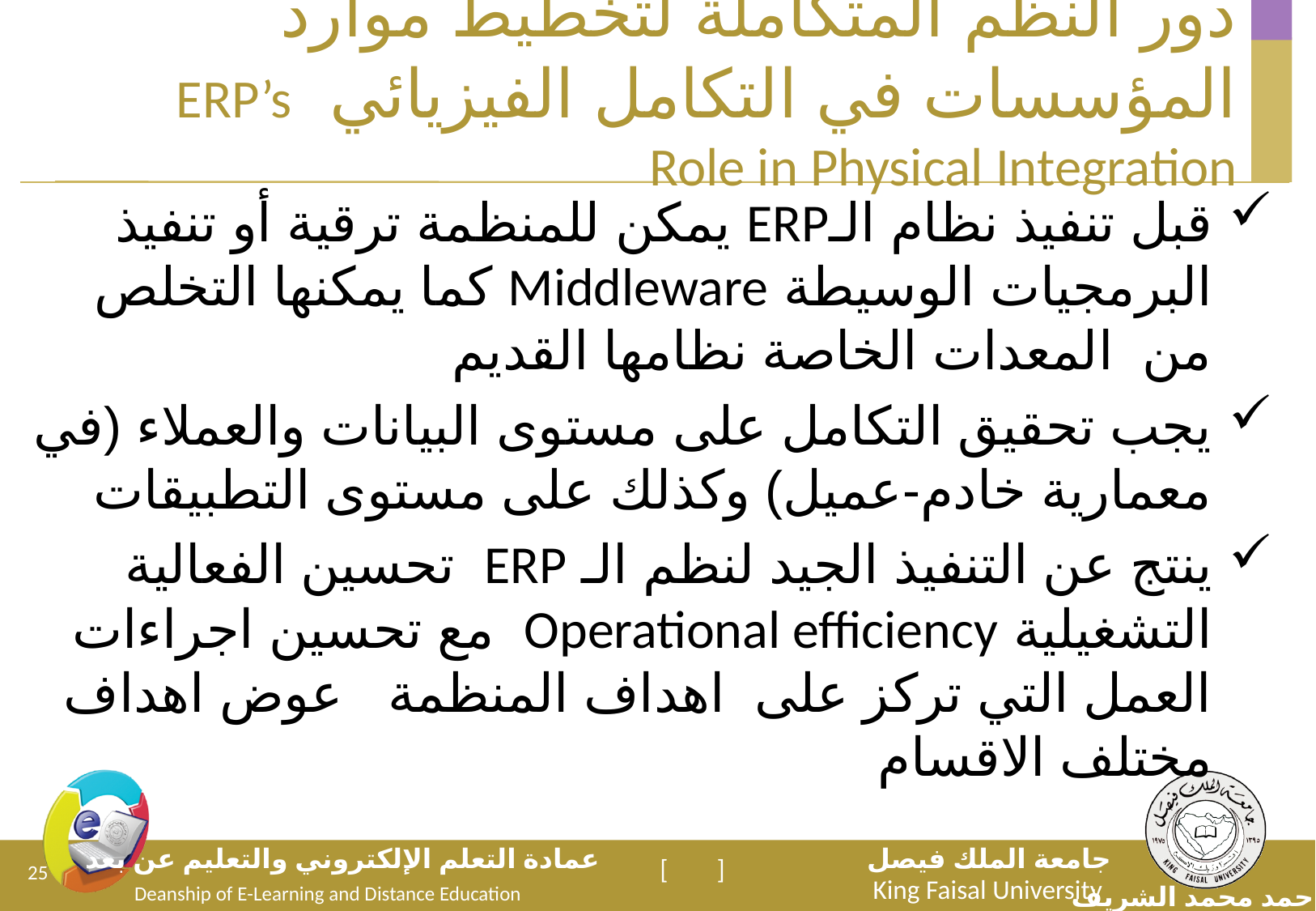

# دور النظم المتكاملة لتخطيط موارد المؤسسات في التكامل الفيزيائي  ERP’s Role in Physical Integration
قبل تنفيذ نظام الـERP يمكن للمنظمة ترقية أو تنفيذ البرمجيات الوسيطة Middleware كما يمكنها التخلص من  المعدات الخاصة نظامها القديم
يجب تحقيق التكامل على مستوى البيانات والعملاء (في معمارية خادم-عميل) وكذلك على مستوى التطبيقات
ينتج عن التنفيذ الجيد لنظم الـ ERP  تحسين الفعالية التشغيلية Operational efficiency  مع تحسين اجراءات العمل التي تركز على  اهداف المنظمة   عوض اهداف مختلف الاقسام

25